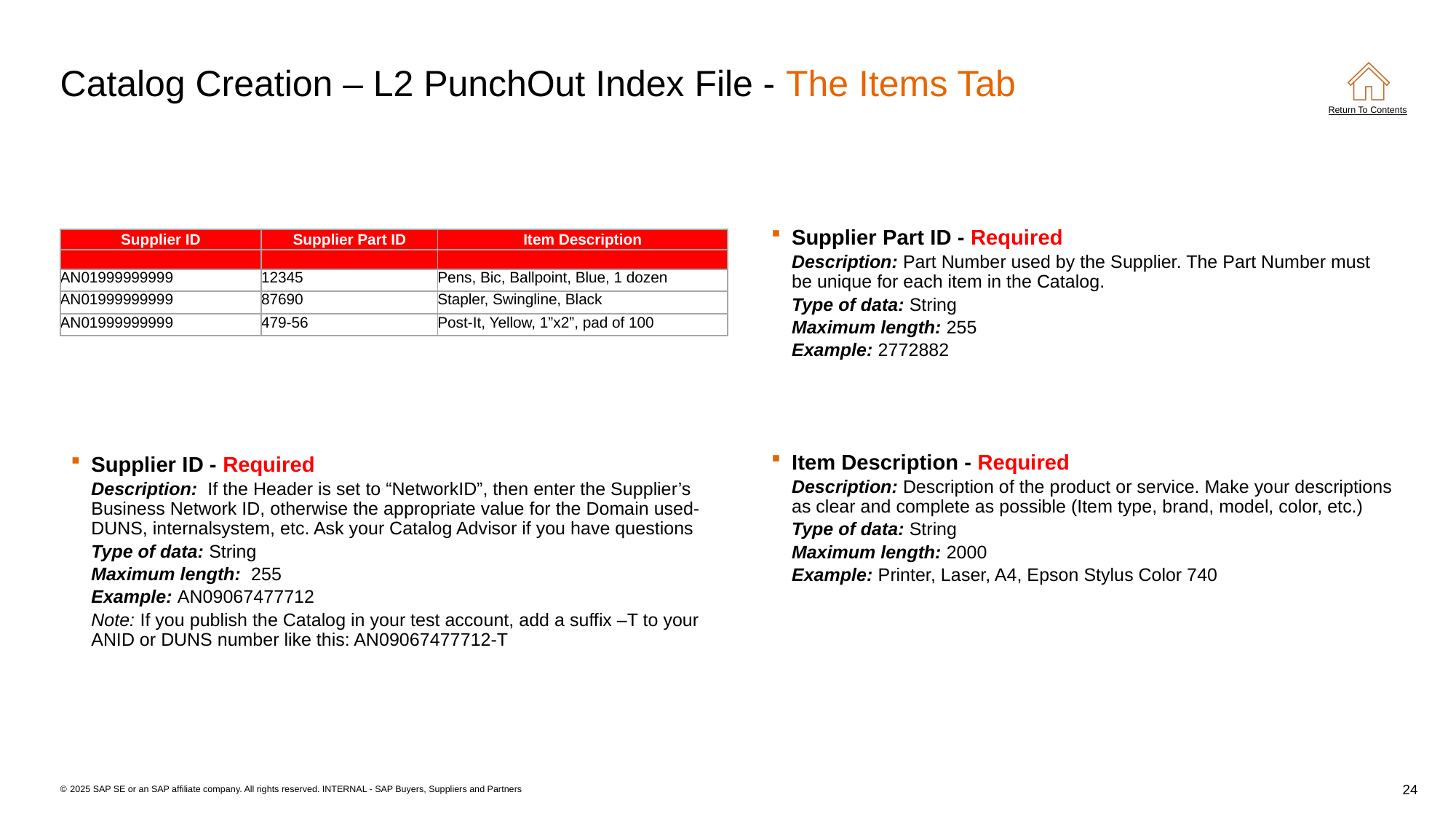

# Catalog Creation – L2 PunchOut Index File - The Items Tab
| Supplier ID | Supplier Part ID | Item Description |
| --- | --- | --- |
|  |  |  |
| AN01999999999 | 12345 | Pens, Bic, Ballpoint, Blue, 1 dozen |
| AN01999999999 | 87690 | Stapler, Swingline, Black |
| AN01999999999 | 479-56 | Post-It, Yellow, 1”x2”, pad of 100 |
Supplier Part ID - Required
Description: Part Number used by the Supplier. The Part Number must be unique for each item in the Catalog.
Type of data: String
Maximum length: 255
Example: 2772882

Item Description - Required
Description: Description of the product or service. Make your descriptions as clear and complete as possible (Item type, brand, model, color, etc.)
Type of data: String
Maximum length: 2000
Example: Printer, Laser, A4, Epson Stylus Color 740

Supplier ID - Required
Description:  If the Header is set to “NetworkID”, then enter the Supplier’s Business Network ID, otherwise the appropriate value for the Domain used-DUNS, internalsystem, etc. Ask your Catalog Advisor if you have questions
Type of data: String
Maximum length:  255
Example: AN09067477712
Note: If you publish the Catalog in your test account, add a suffix –T to your ANID or DUNS number like this: AN09067477712-T